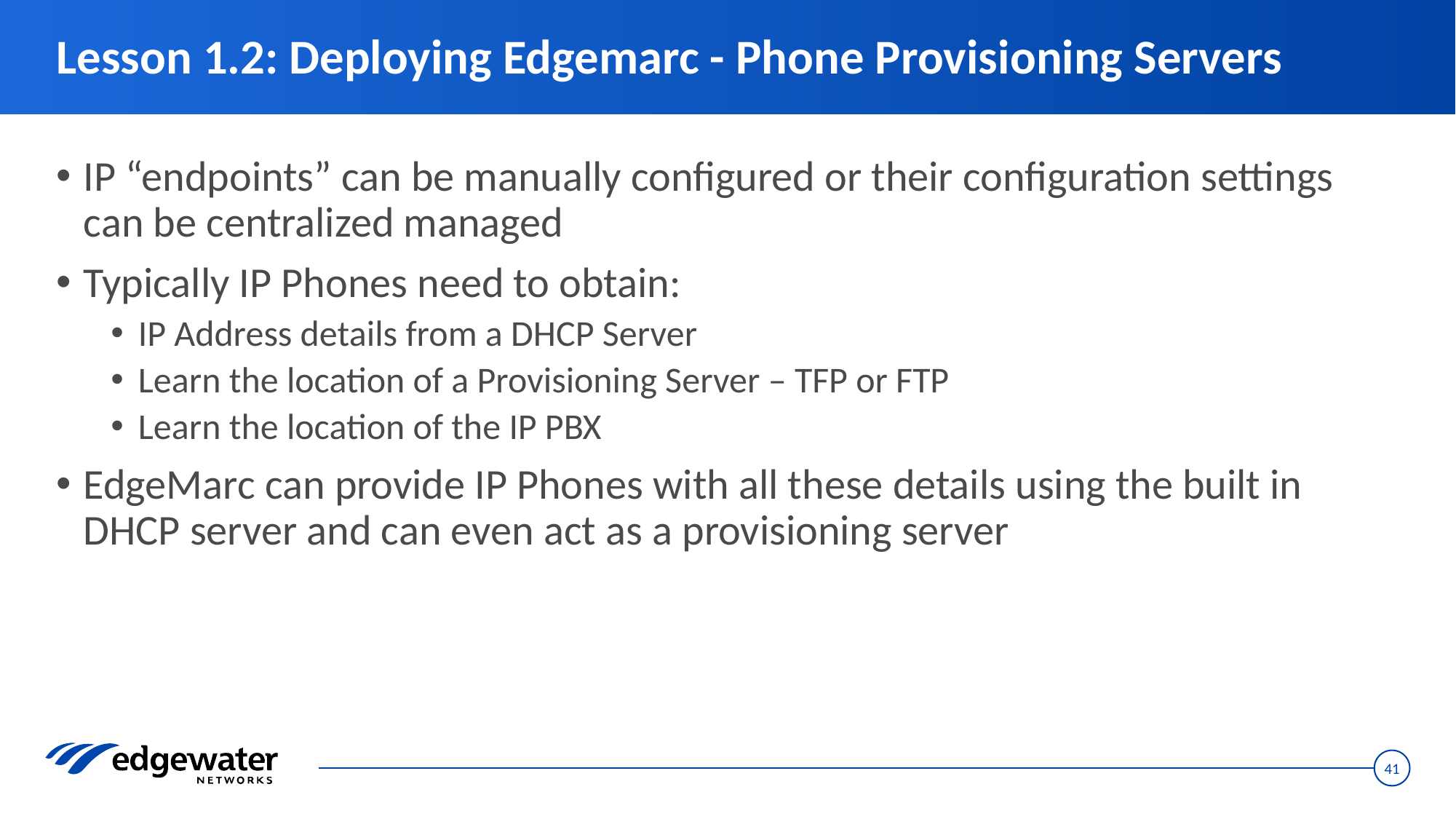

# Lesson 1.2: Deploying Edgemarc - Phone Provisioning Servers
IP “endpoints” can be manually configured or their configuration settings can be centralized managed
Typically IP Phones need to obtain:
IP Address details from a DHCP Server
Learn the location of a Provisioning Server – TFP or FTP
Learn the location of the IP PBX
EdgeMarc can provide IP Phones with all these details using the built in DHCP server and can even act as a provisioning server